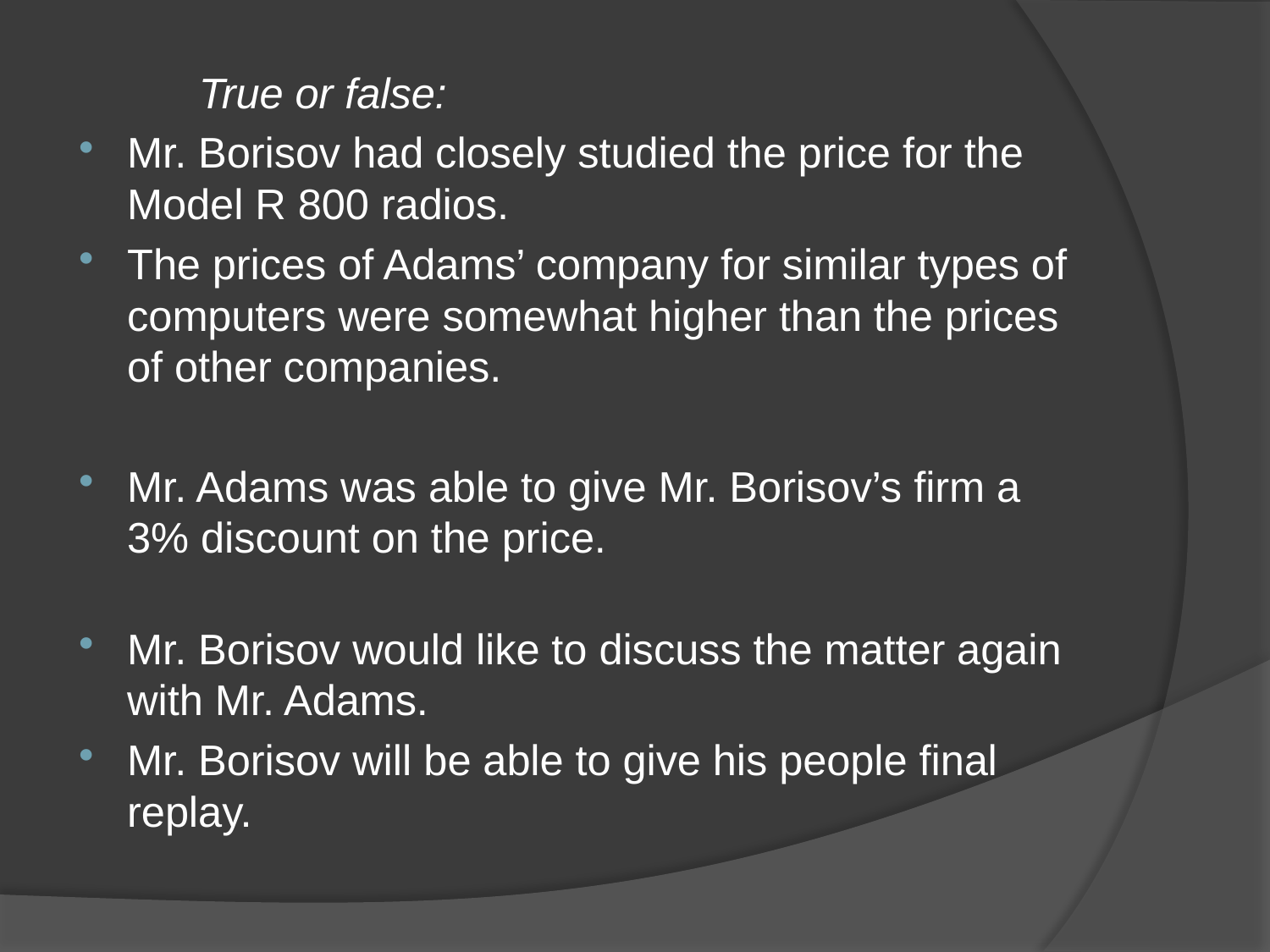

True or false:
Mr. Borisov had closely studied the price for the Model R 800 radios.
The prices of Adams’ company for similar types of computers were somewhat higher than the prices of other companies.

Mr. Adams was able to give Mr. Borisov’s firm a 3% discount on the price.
Mr. Borisov would like to discuss the matter again with Mr. Adams.
Mr. Borisov will be able to give his people final replay.